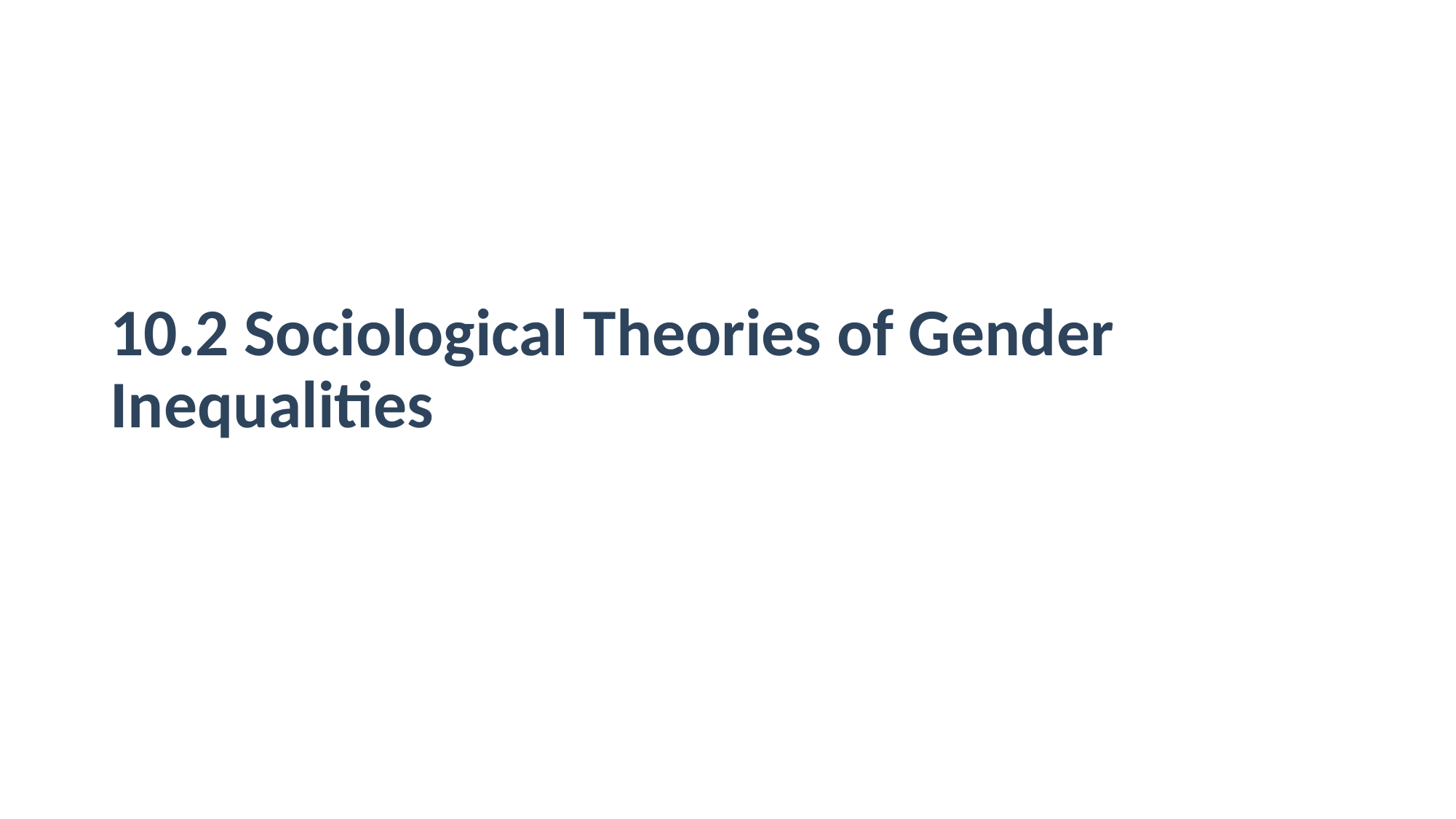

# 10.2 Sociological Theories of Gender Inequalities